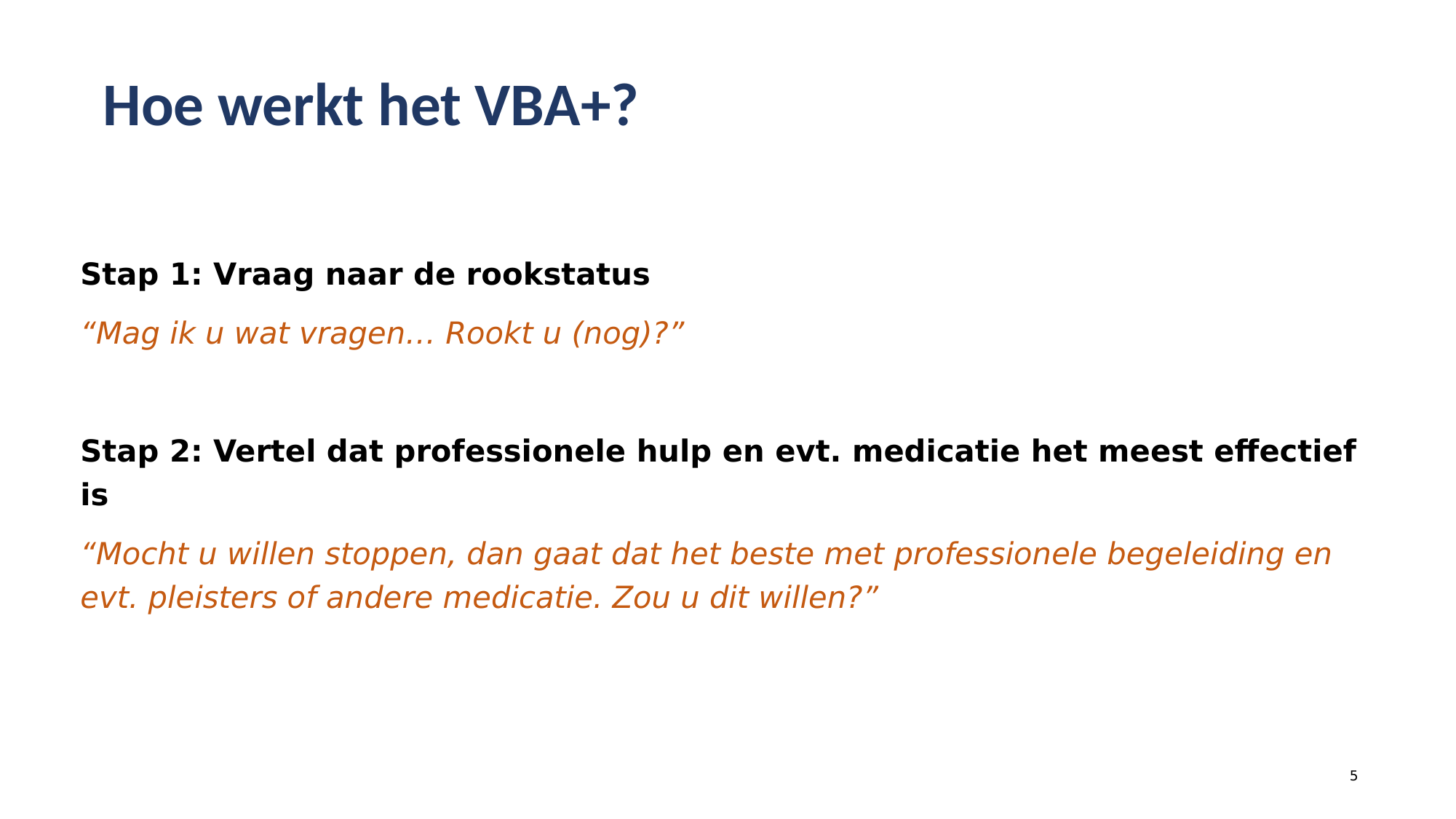

Hoe werkt het VBA+?
Stap 1: Vraag naar de rookstatus
“Mag ik u wat vragen… Rookt u (nog)?”

Stap 2: Vertel dat professionele hulp en evt. medicatie het meest effectief is
“Mocht u willen stoppen, dan gaat dat het beste met professionele begeleiding en evt. pleisters of andere medicatie. Zou u dit willen?”

5